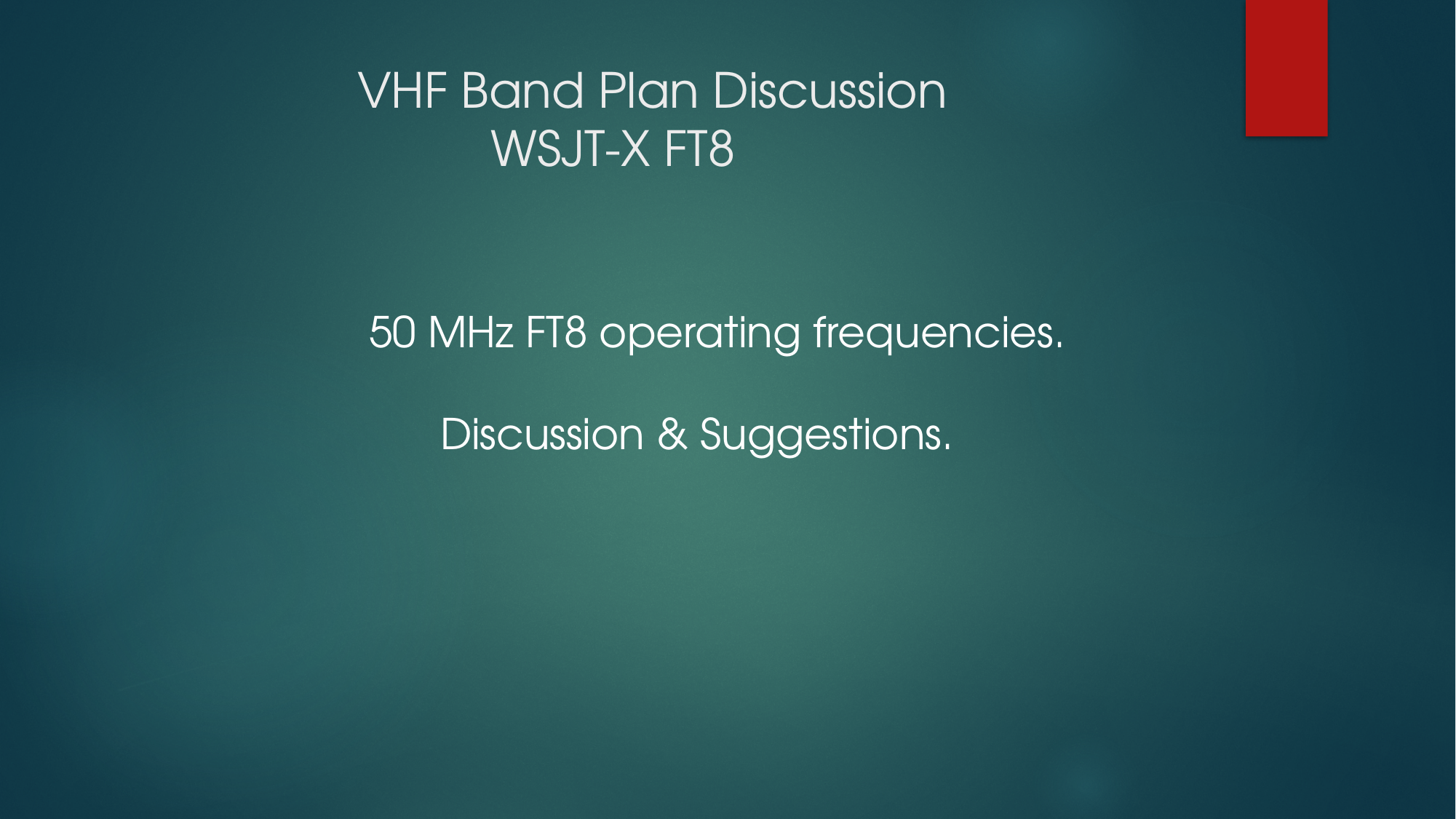

# VHF Band Plan Discussion WSJT-X FT8
            50 MHz FT8 operating frequencies.

                  Discussion & Suggestions.